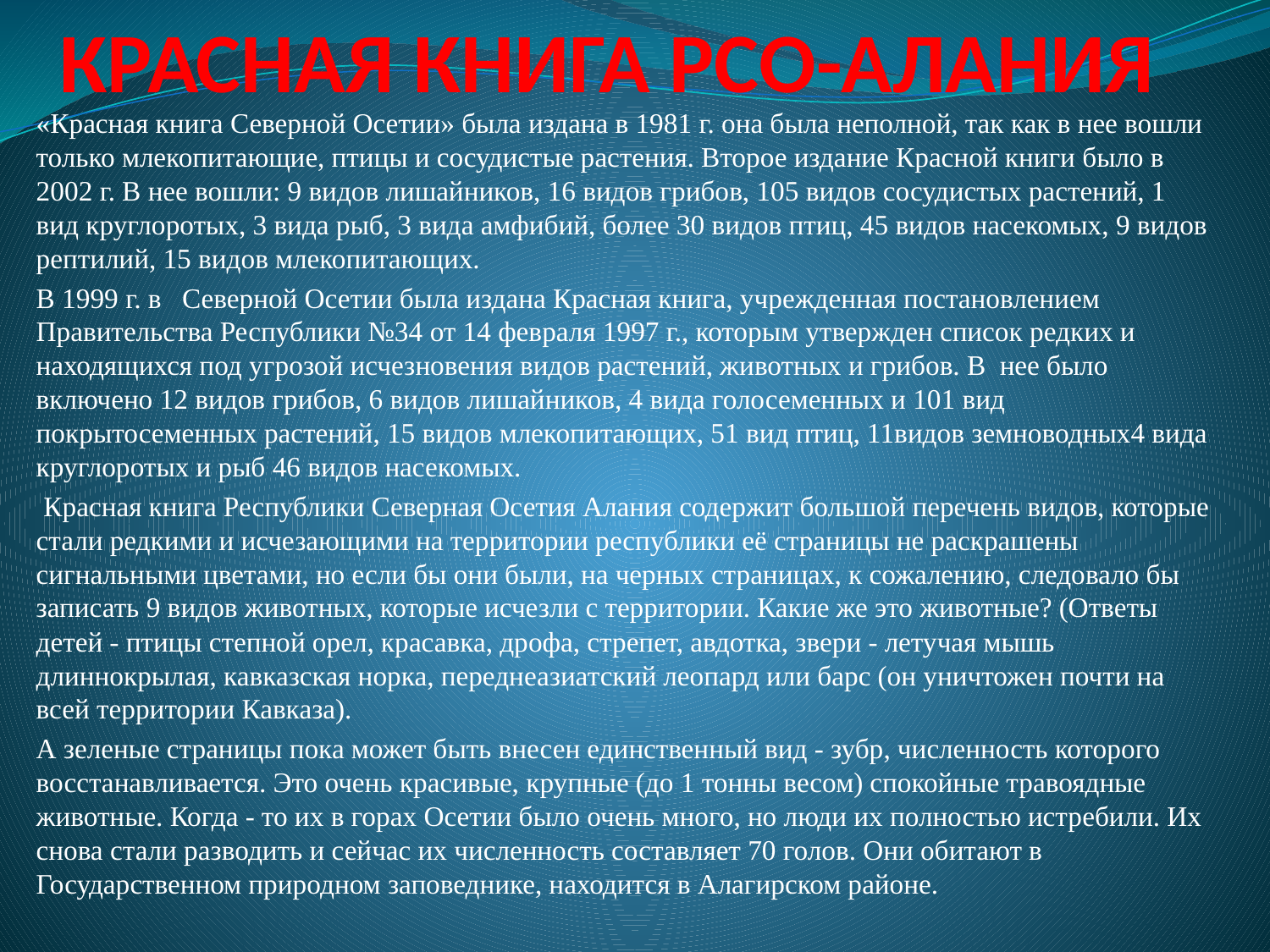

# КРАСНАЯ КНИГА РСО-АЛАНИЯ
«Красная книга Северной Осетии» была издана в 1981 г. она была неполной, так как в нее вошли только млекопитающие, птицы и сосудистые растения. Второе издание Красной книги было в 2002 г. В нее вошли: 9 видов лишайников, 16 видов грибов, 105 видов сосудистых растений, 1 вид круглоротых, 3 вида рыб, 3 вида амфибий, более 30 видов птиц, 45 видов насекомых, 9 видов рептилий, 15 видов млекопитающих.
В 1999 г. в   Северной Осетии была издана Красная книга, учрежденная постановлением Правительства Республики №34 от 14 февраля 1997 г., которым утвержден список редких и находящихся под угрозой исчезновения видов растений, животных и грибов. В  нее было включено 12 видов грибов, 6 видов лишайников, 4 вида голосеменных и 101 вид покрытосеменных растений, 15 видов млекопитающих, 51 вид птиц, 11видов земноводных4 вида круглоротых и рыб 46 видов насекомых.
 Красная книга Республики Северная Осетия Алания содержит большой перечень видов, которые стали редкими и исчезающими на территории республики её страницы не раскрашены сигнальными цветами, но если бы они были, на черных страницах, к сожалению, следовало бы записать 9 видов животных, которые исчезли с территории. Какие же это животные? (Ответы детей - птицы степной орел, красавка, дрофа, стрепет, авдотка, звери - летучая мышь длиннокрылая, кавказская норка, переднеазиатский леопард или барс (он уничтожен почти на всей территории Кавказа).
А зеленые страницы пока может быть внесен единственный вид - зубр, численность которого восстанавливается. Это очень красивые, крупные (до 1 тонны весом) спокойные травоядные животные. Когда - то их в горах Осетии было очень много, но люди их полностью истребили. Их снова стали разводить и сейчас их численность составляет 70 голов. Они обитают в Государственном природном заповеднике, находится в Алагирском районе.